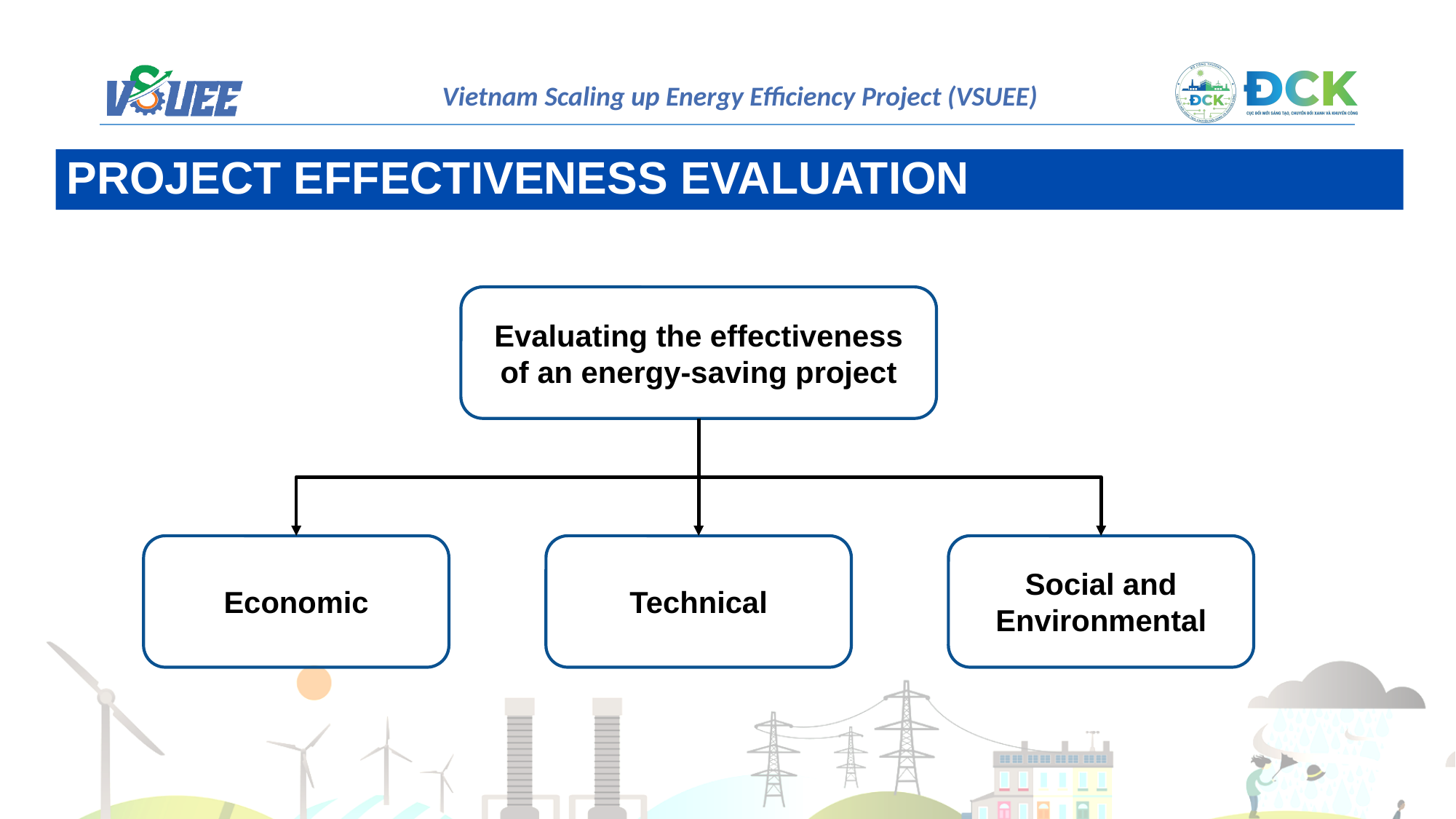

PROJECT EFFECTIVENESS EVALUATION
Evaluating the effectiveness of an energy-saving project
Technical
Social and Environmental
Economic